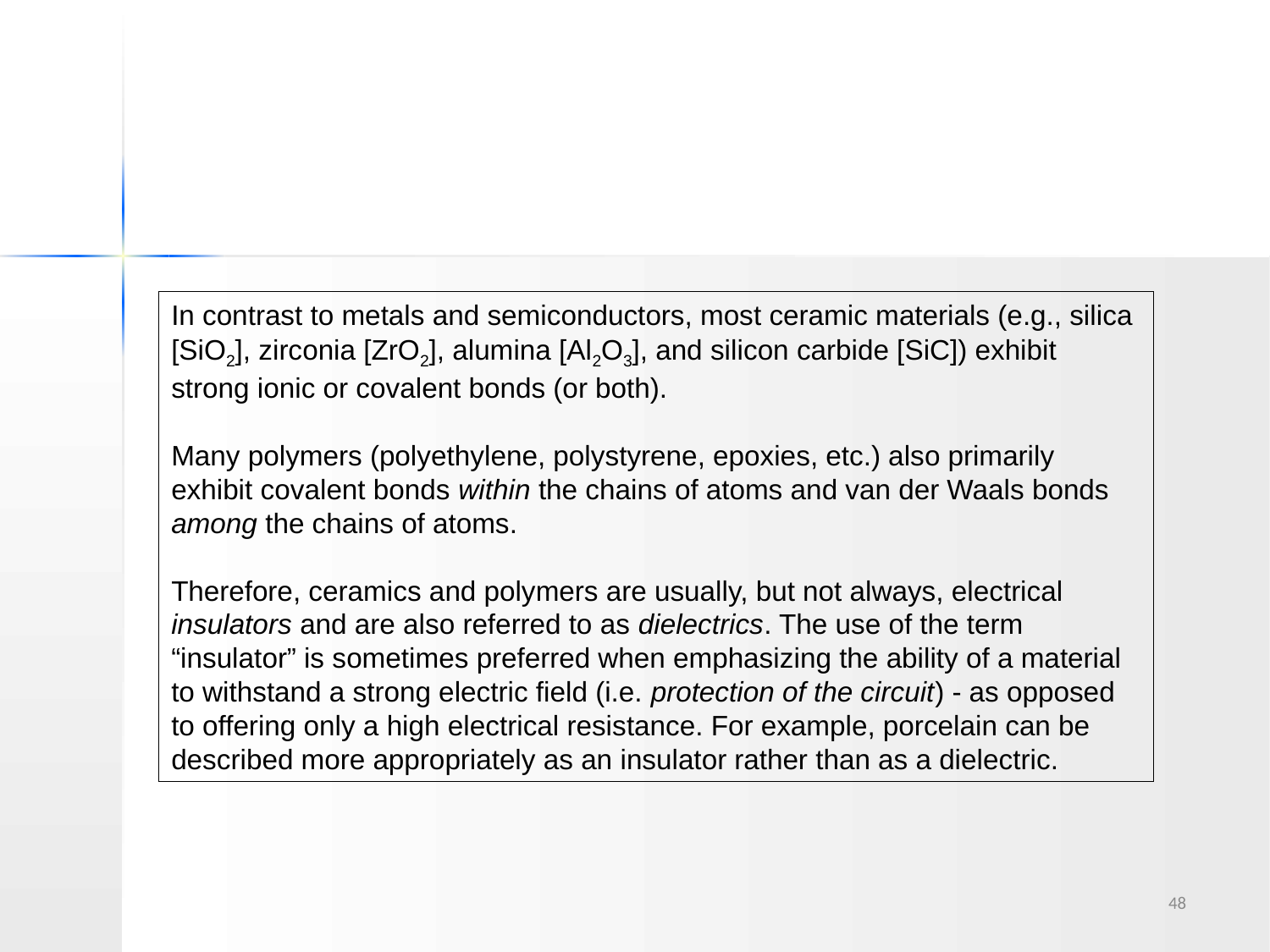

In contrast to metals and semiconductors, most ceramic materials (e.g., silica [SiO2], zirconia [ZrO2], alumina [Al2O3], and silicon carbide [SiC]) exhibit strong ionic or covalent bonds (or both).

Many polymers (polyethylene, polystyrene, epoxies, etc.) also primarily exhibit covalent bonds within the chains of atoms and van der Waals bonds among the chains of atoms.

Therefore, ceramics and polymers are usually, but not always, electrical insulators and are also referred to as dielectrics. The use of the term “insulator” is sometimes preferred when emphasizing the ability of a material to withstand a strong electric field (i.e. protection of the circuit) - as opposed to offering only a high electrical resistance. For example, porcelain can be described more appropriately as an insulator rather than as a dielectric.